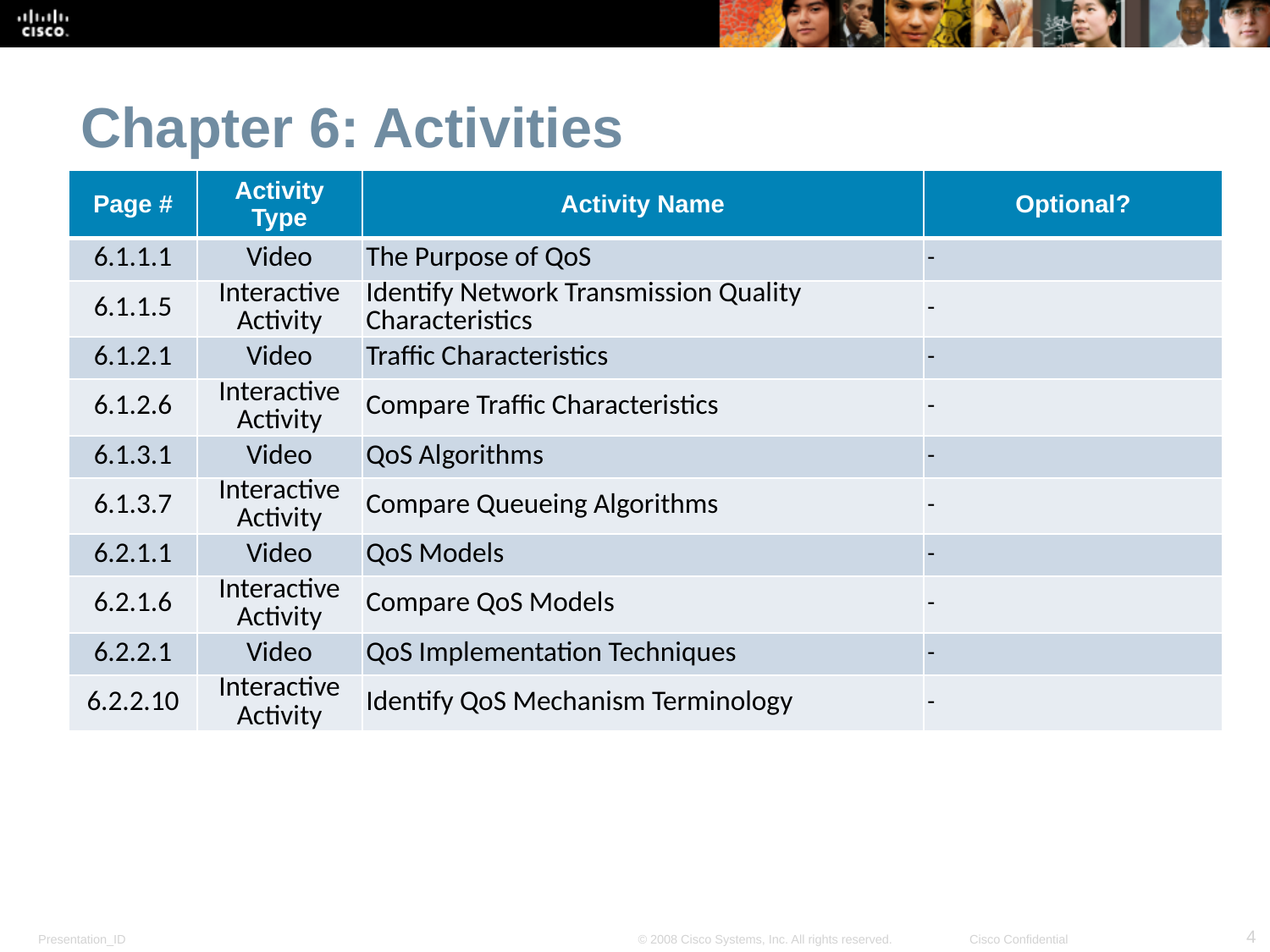

Chapter 6: Activities
What activities are associated with this chapter?

| Page # | Activity Type | Activity Name | Optional? |
| --- | --- | --- | --- |
| 6.1.1.1 | Video | The Purpose of QoS | - |
| 6.1.1.5 | Interactive Activity | Identify Network Transmission Quality Characteristics | - |
| 6.1.2.1 | Video | Traffic Characteristics | - |
| 6.1.2.6 | Interactive Activity | Compare Traffic Characteristics | - |
| 6.1.3.1 | Video | QoS Algorithms | - |
| 6.1.3.7 | Interactive Activity | Compare Queueing Algorithms | - |
| 6.2.1.1 | Video | QoS Models | - |
| 6.2.1.6 | Interactive Activity | Compare QoS Models | - |
| 6.2.2.1 | Video | QoS Implementation Techniques | - |
| 6.2.2.10 | Interactive Activity | Identify QoS Mechanism Terminology | - |